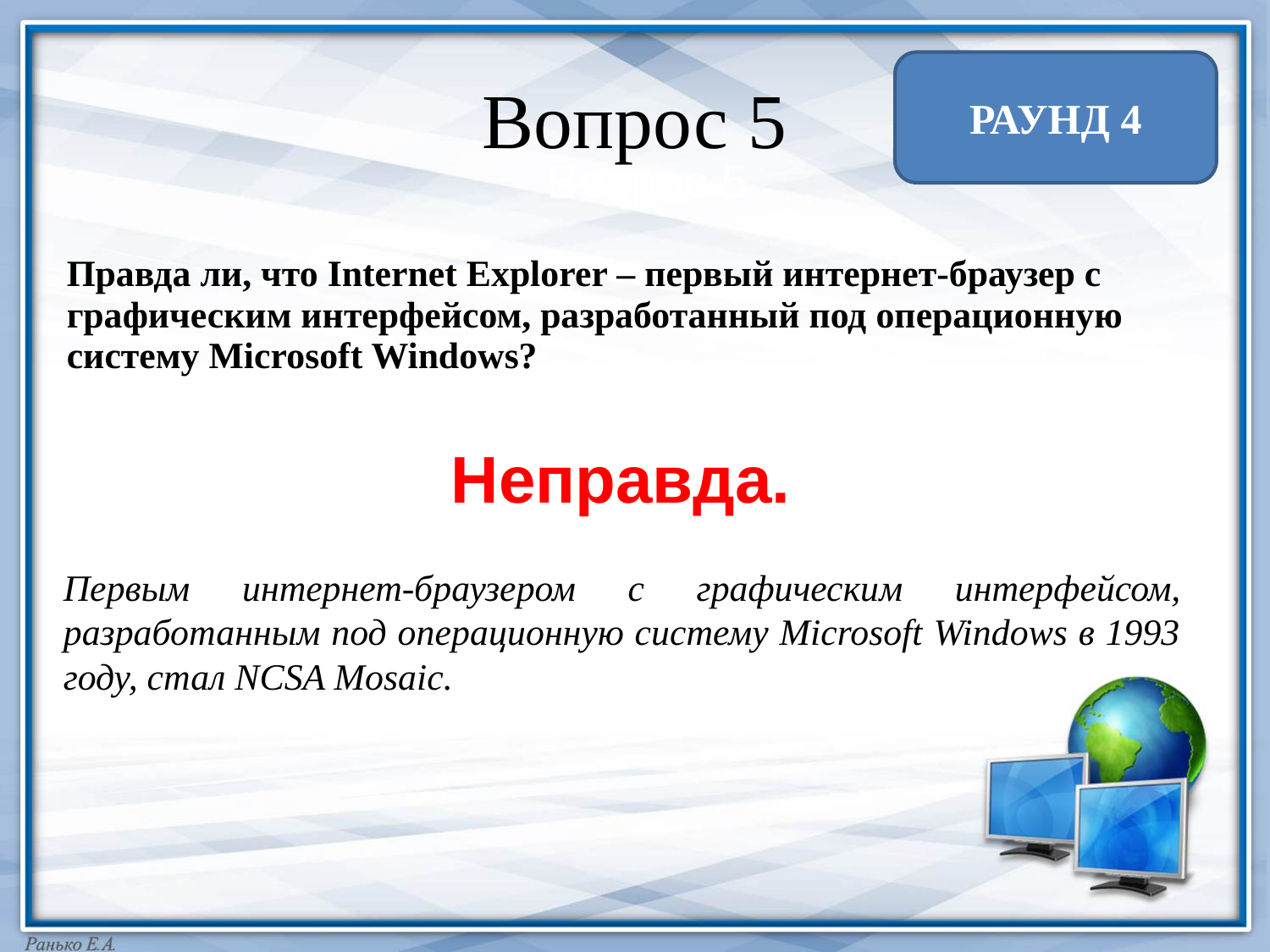

# Вопрос 5
РАУНД 4
Вопрос 5
Правда ли, что Internet Explorer – первый интернет-браузер с графическим интерфейсом, разработанный под операционную систему Microsoft Windows?

			              Неправда.

Первым интернет-браузером с графическим интерфейсом, разработанным под операционную систему Microsoft Windows в 1993 году, стал NCSA Mosaic.